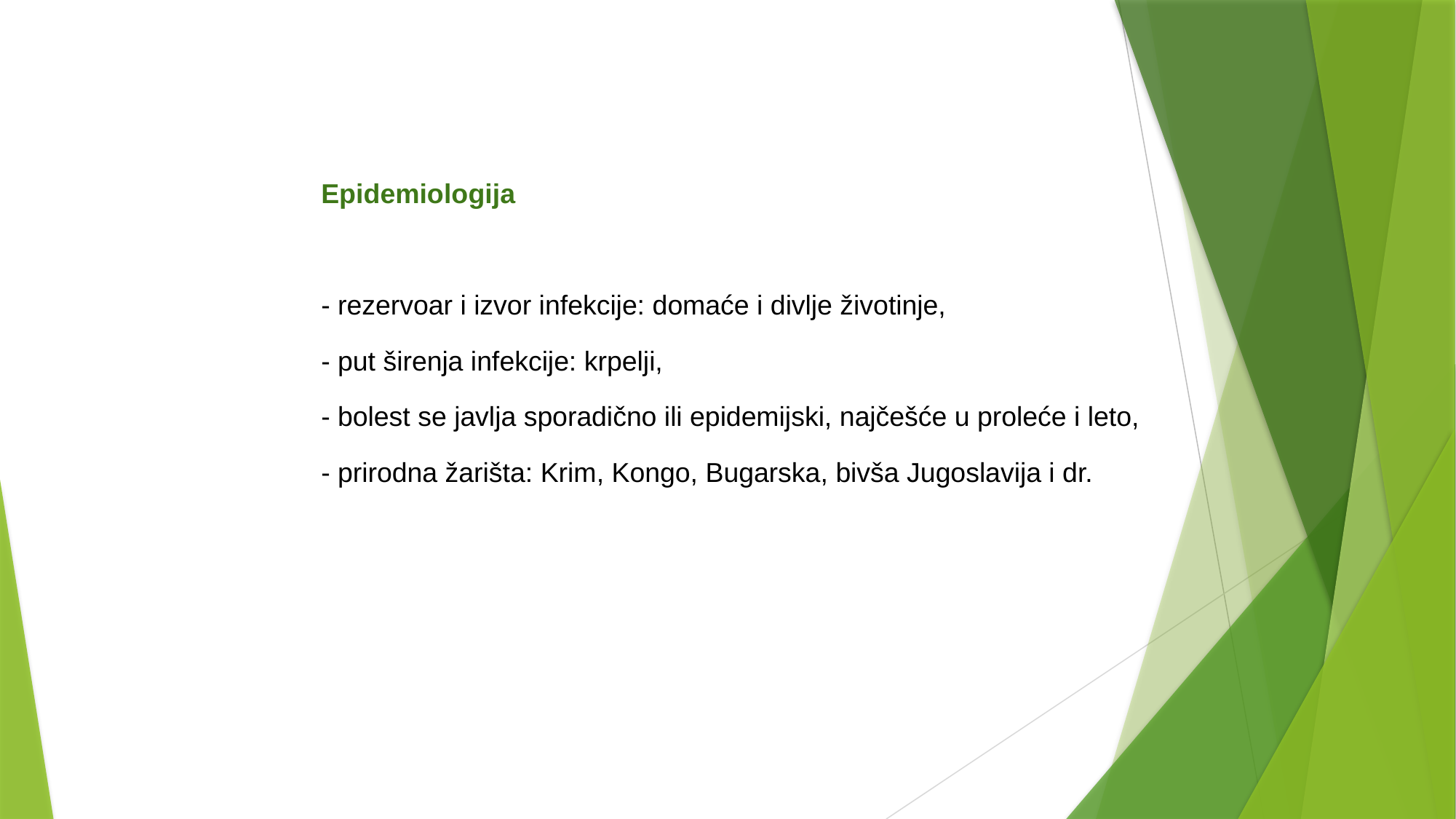

Epidemiologija

- rezervoar i izvor infekcije: domaće i divlje životinje,
- put širenja infekcije: krpelji,
- bolest se javlja sporadično ili epidemijski, najčešće u proleće i leto,
- prirodna žarišta: Krim, Kongo, Bugarska, bivša Jugoslavija i dr.